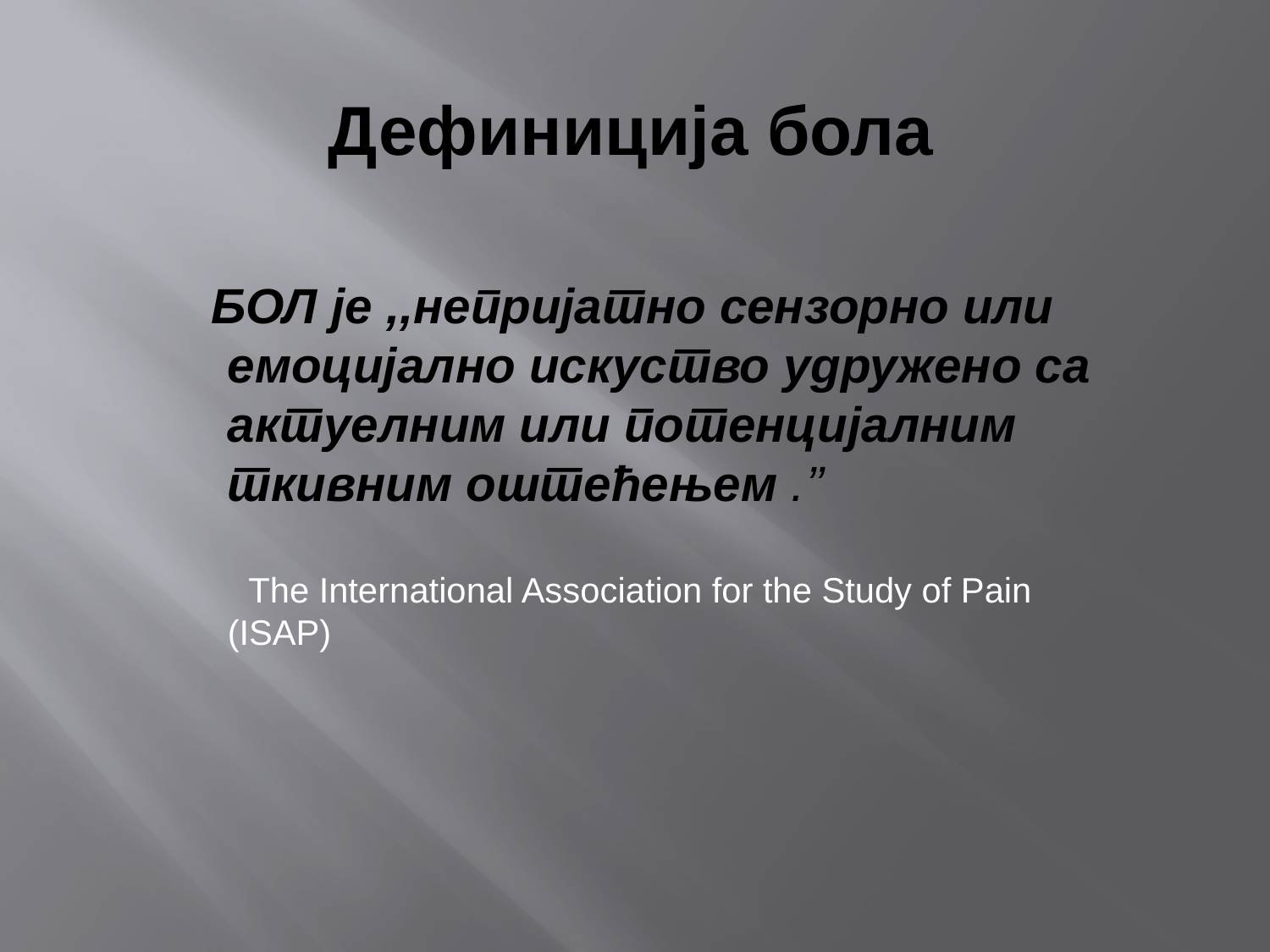

Дефиниција бола
   БОЛ је ,,непријатно сензорно или  емоцијално искуство удружено са актуелним или потенцијалним ткивним оштећењем .’’

        The International Association for the Study of Pain (ISAP)